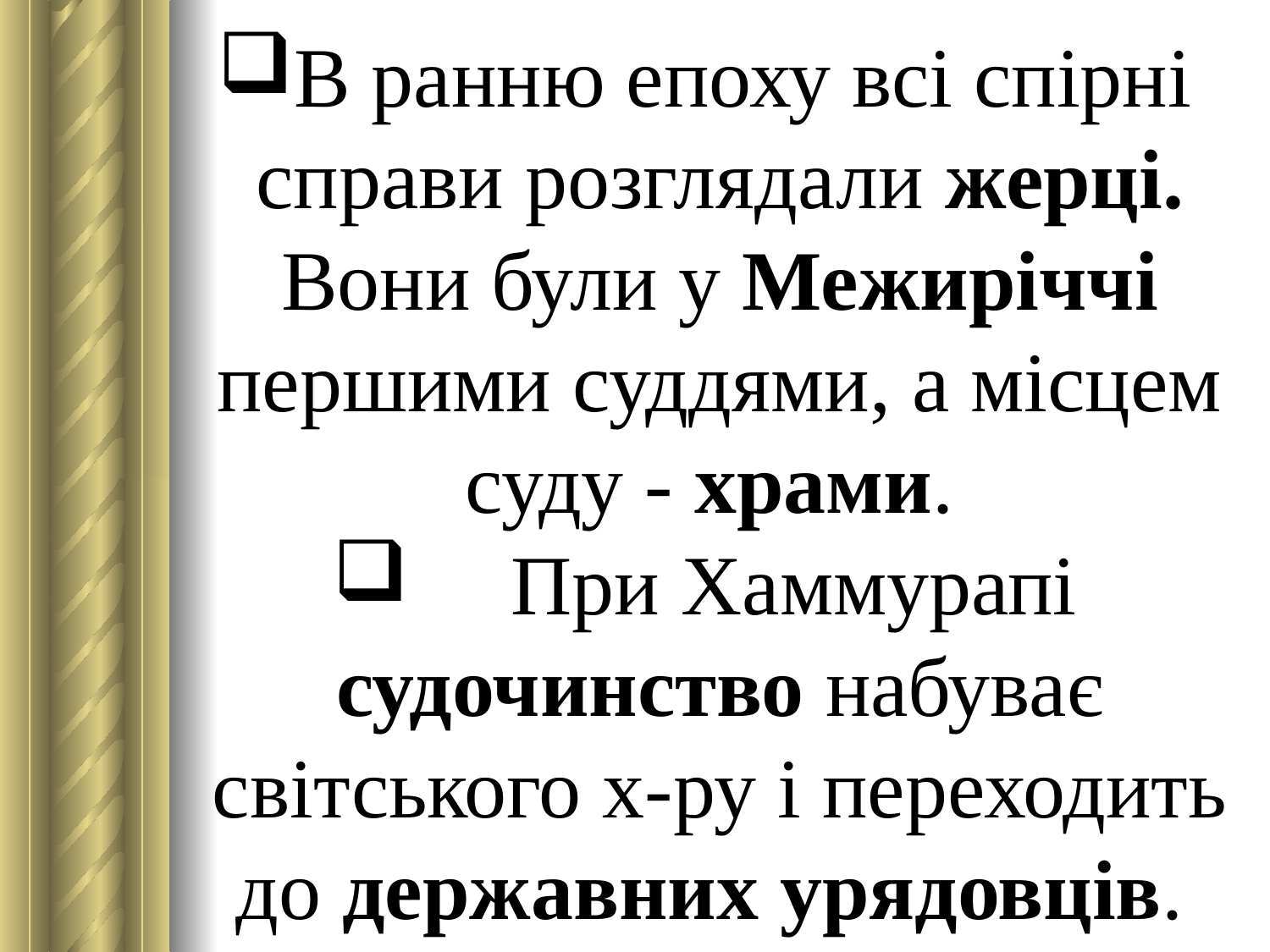

В ранню епоху всі спірні справи розглядали жерці. Вони були у Межиріччі першими суддями, а місцем суду - храми.
	 При Хаммурапі судочинство набуває світського х-ру і переходить до державних урядовців.